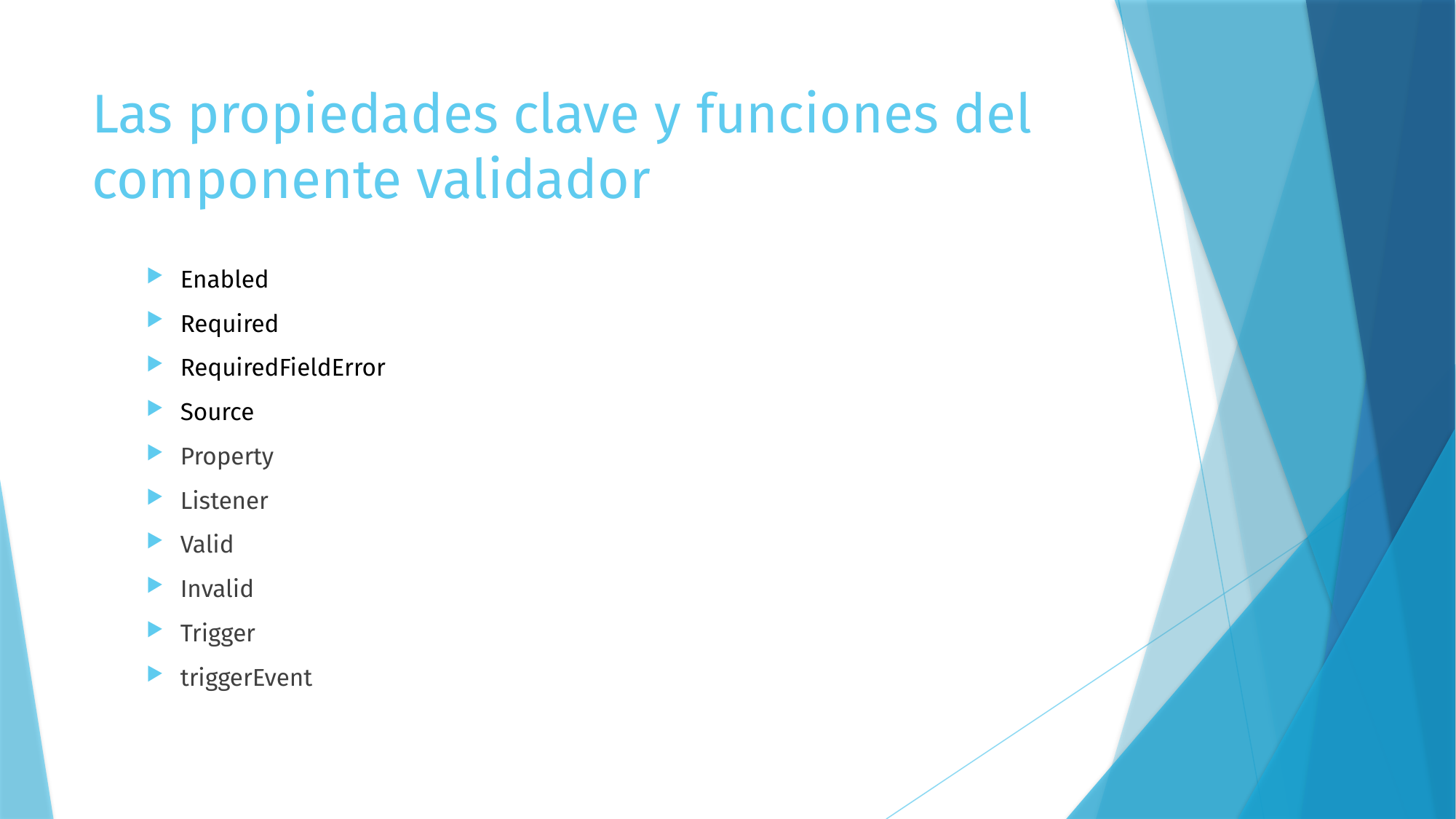

# Las propiedades clave y funciones del componente validador
Enabled
Required
RequiredFieldError
Source
Property
Listener
Valid
Invalid
Trigger
triggerEvent